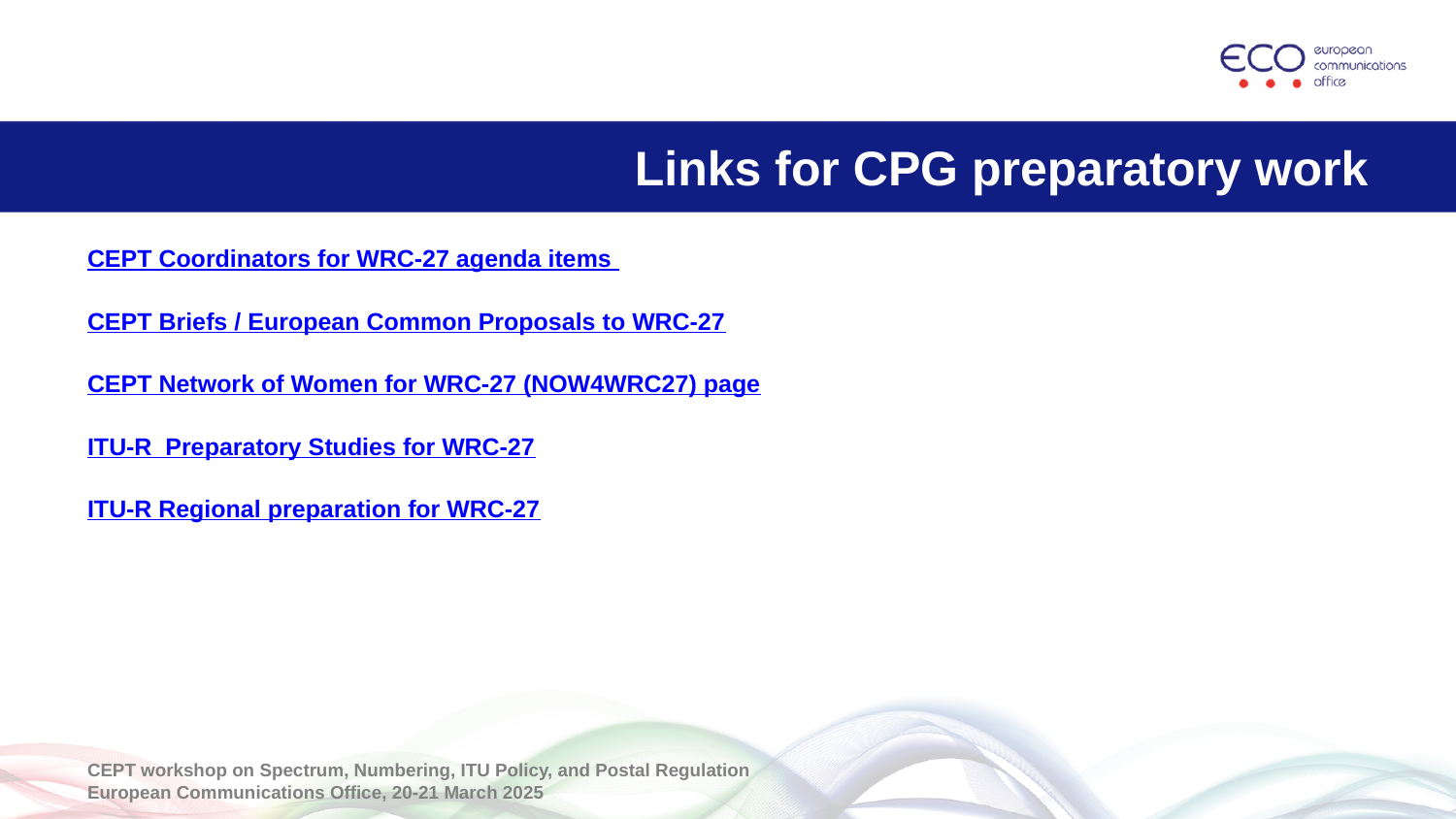

# Links for CPG preparatory work
CEPT Coordinators for WRC-27 agenda items
CEPT Briefs / European Common Proposals to WRC-27
CEPT Network of Women for WRC-27 (NOW4WRC27) page
ITU-R  Preparatory Studies for WRC-27
ITU-R Regional preparation for WRC-27
CEPT workshop on Spectrum, Numbering, ITU Policy, and Postal Regulation
European Communications Office, 20-21 March 2025